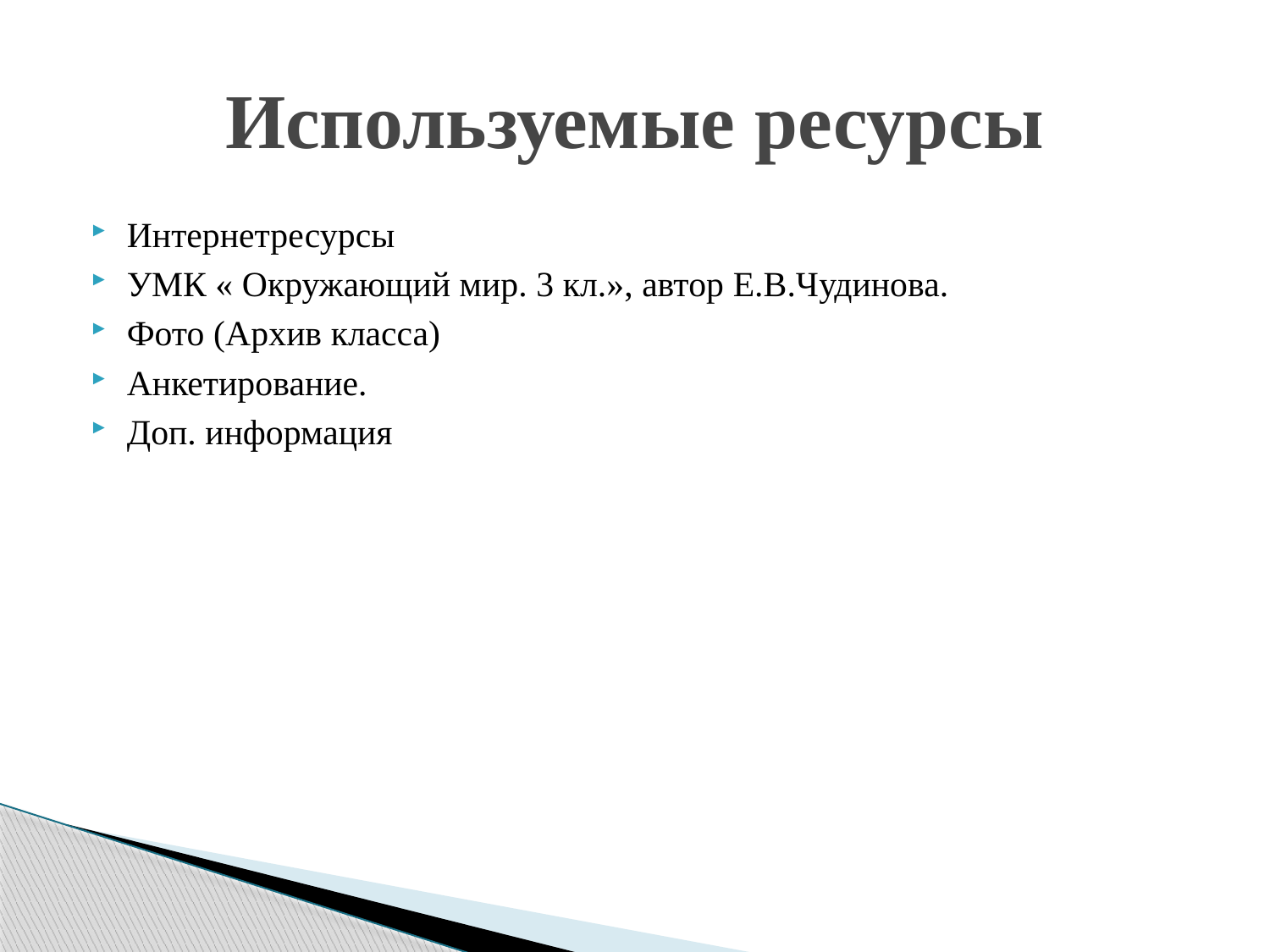

# Используемые ресурсы
Интернетресурсы
УМК « Окружающий мир. 3 кл.», автор Е.В.Чудинова.
Фото (Архив класса)
Анкетирование.
Доп. информация